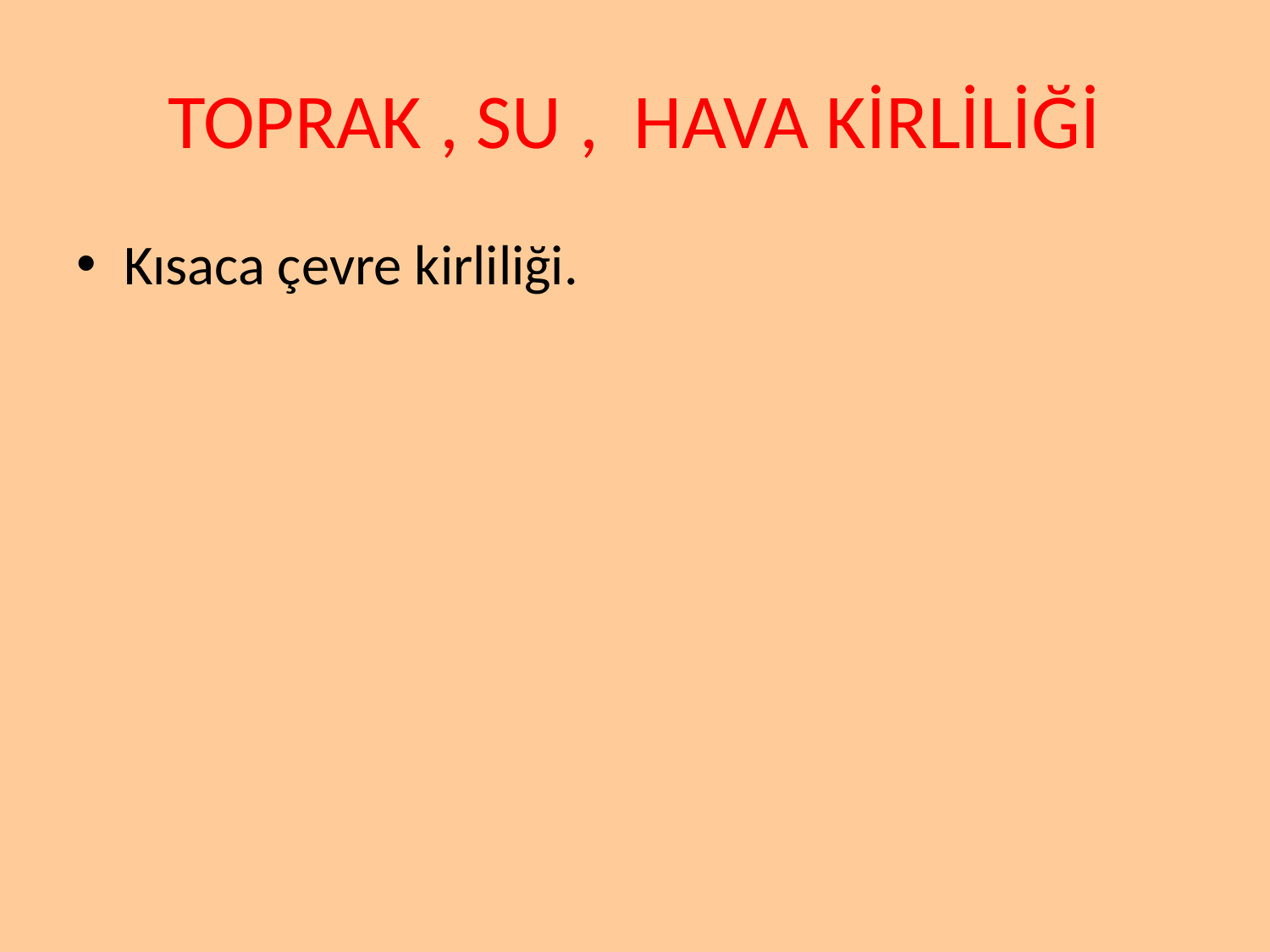

# TOPRAK , SU ,  HAVA KİRLİLİĞİ
Kısaca çevre kirliliği.